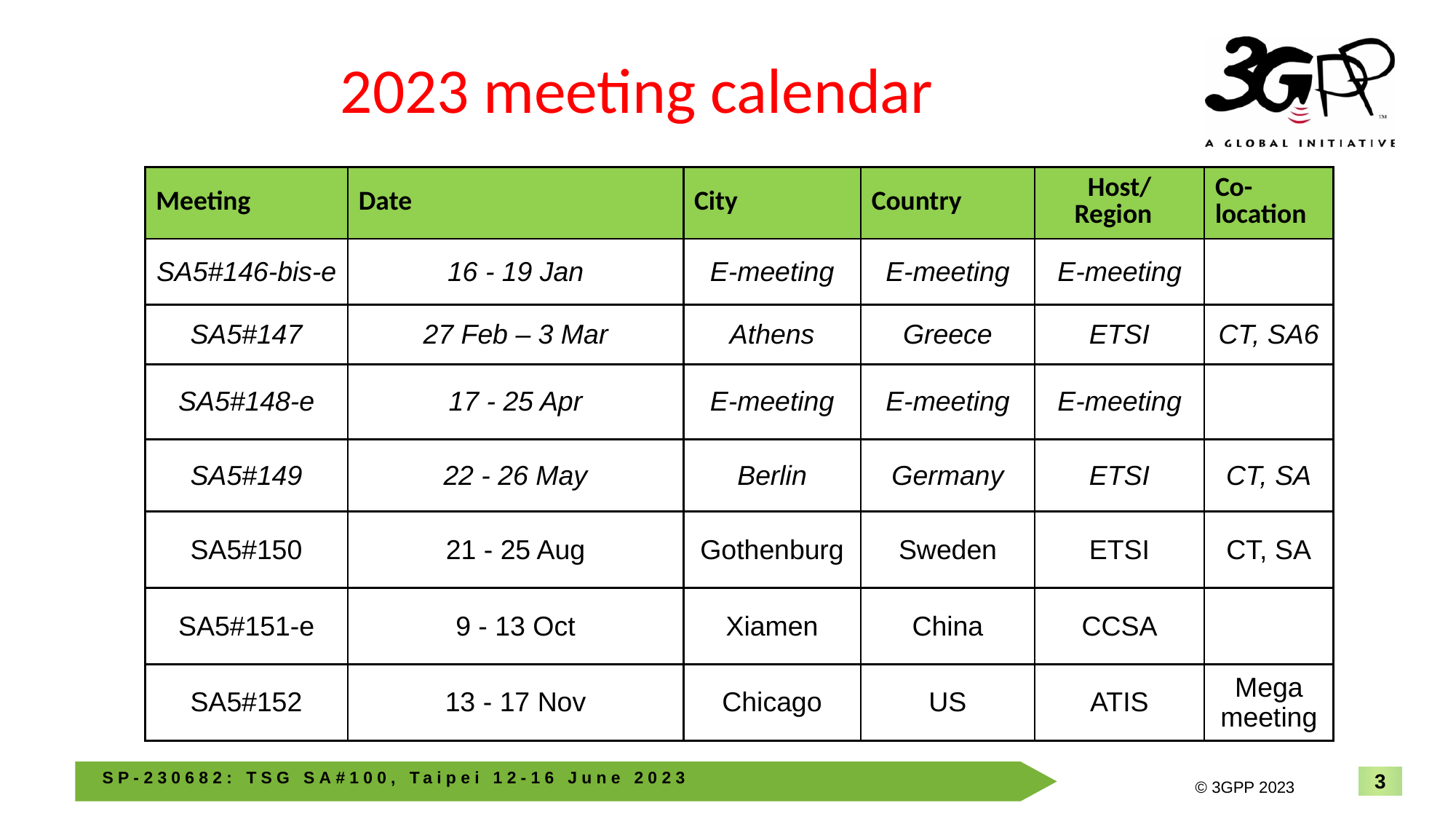

# 2023 meeting calendar
| Meeting | Date | City | Country | Host/ Region | Co-location |
| --- | --- | --- | --- | --- | --- |
| SA5#146-bis-e | 16 - 19 Jan | E-meeting | E-meeting | E-meeting |  |
| SA5#147 | 27 Feb – 3 Mar | Athens | Greece | ETSI | CT, SA6 |
| SA5#148-e | 17 - 25 Apr | E-meeting | E-meeting | E-meeting |  |
| SA5#149 | 22 - 26 May | Berlin | Germany | ETSI | CT, SA |
| SA5#150 | 21 - 25 Aug | Gothenburg | Sweden | ETSI | CT, SA |
| SA5#151-e | 9 - 13 Oct | Xiamen | China | CCSA |  |
| SA5#152 | 13 - 17 Nov | Chicago | US | ATIS | Mega meeting |